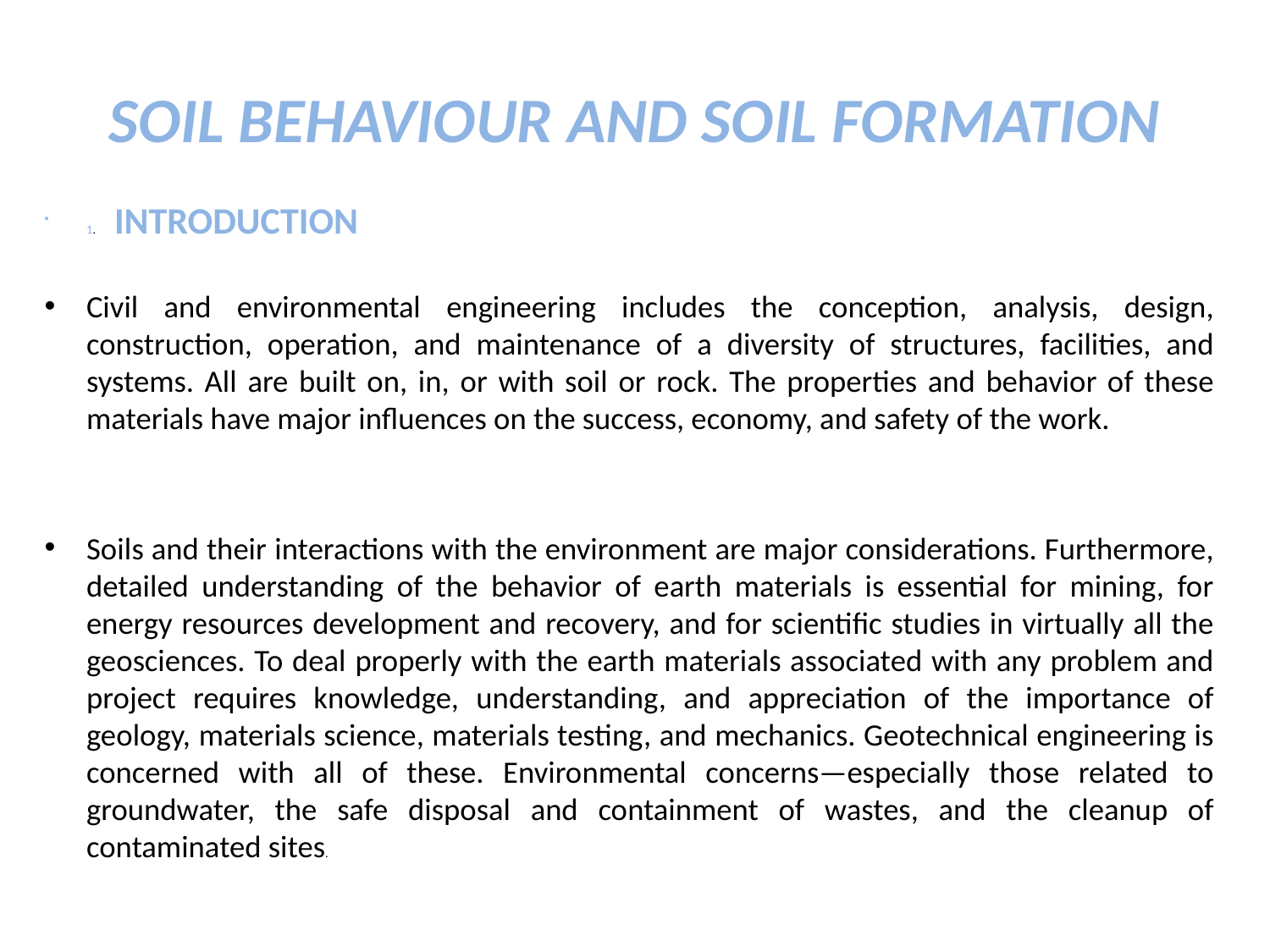

# SOIL BEHAVIOUR AND SOIL FORMATION
1.	INTRODUCTION

Civil and environmental engineering includes the conception, analysis, design, construction, operation, and maintenance of a diversity of structures, facilities, and systems. All are built on, in, or with soil or rock. The properties and behavior of these materials have major influences on the success, economy, and safety of the work.

Soils and their interactions with the environment are major considerations. Furthermore, detailed understanding of the behavior of earth materials is essential for mining, for energy resources development and recovery, and for scientific studies in virtually all the geosciences. To deal properly with the earth materials associated with any problem and project requires knowledge, understanding, and appreciation of the importance of geology, materials science, materials testing, and mechanics. Geotechnical engineering is concerned with all of these. Environmental concerns—especially those related to groundwater, the safe disposal and containment of wastes, and the cleanup of contaminated sites.